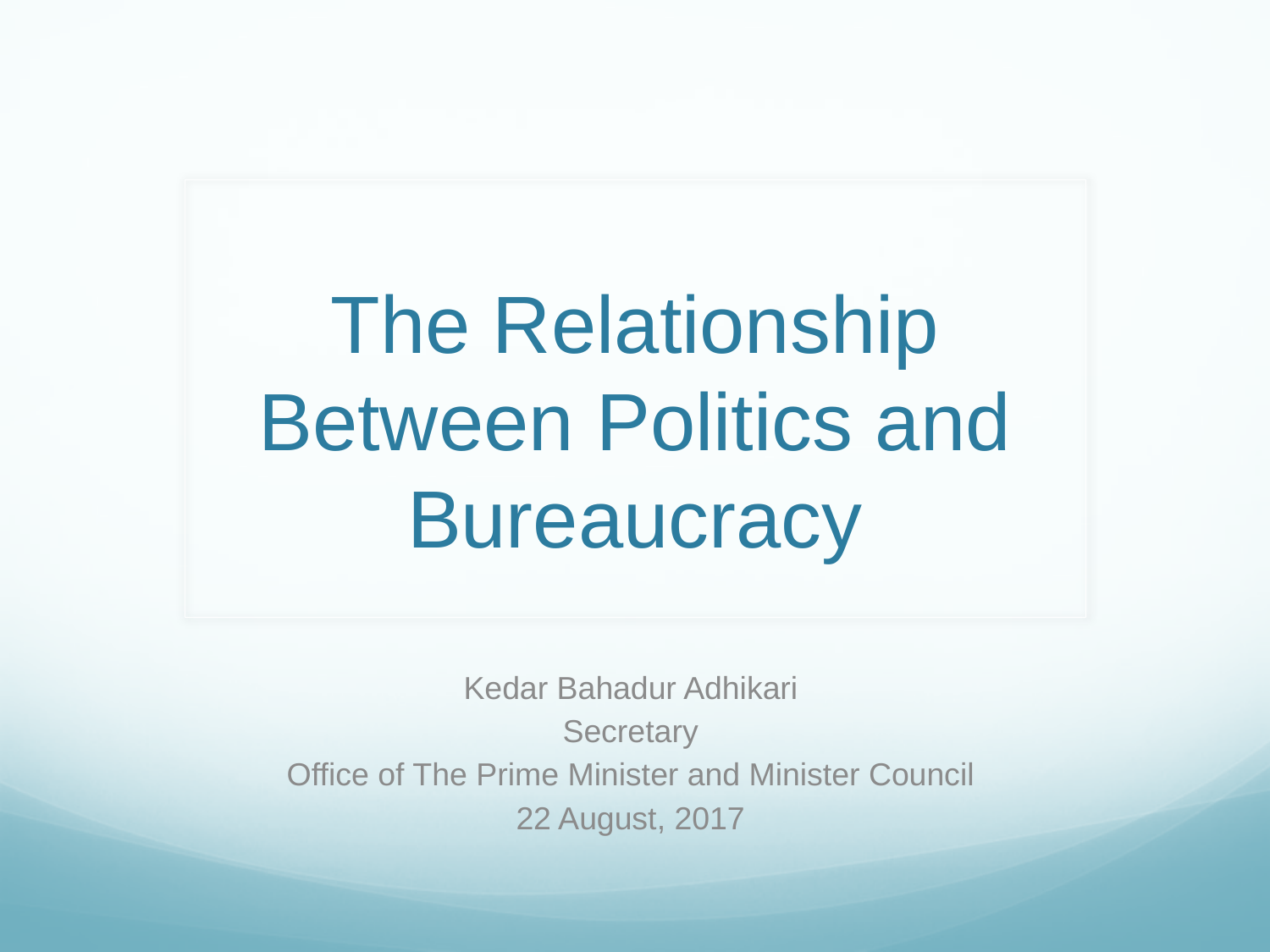

# The Relationship Between Politics and Bureaucracy
Kedar Bahadur Adhikari
Secretary
Office of The Prime Minister and Minister Council
22 August, 2017